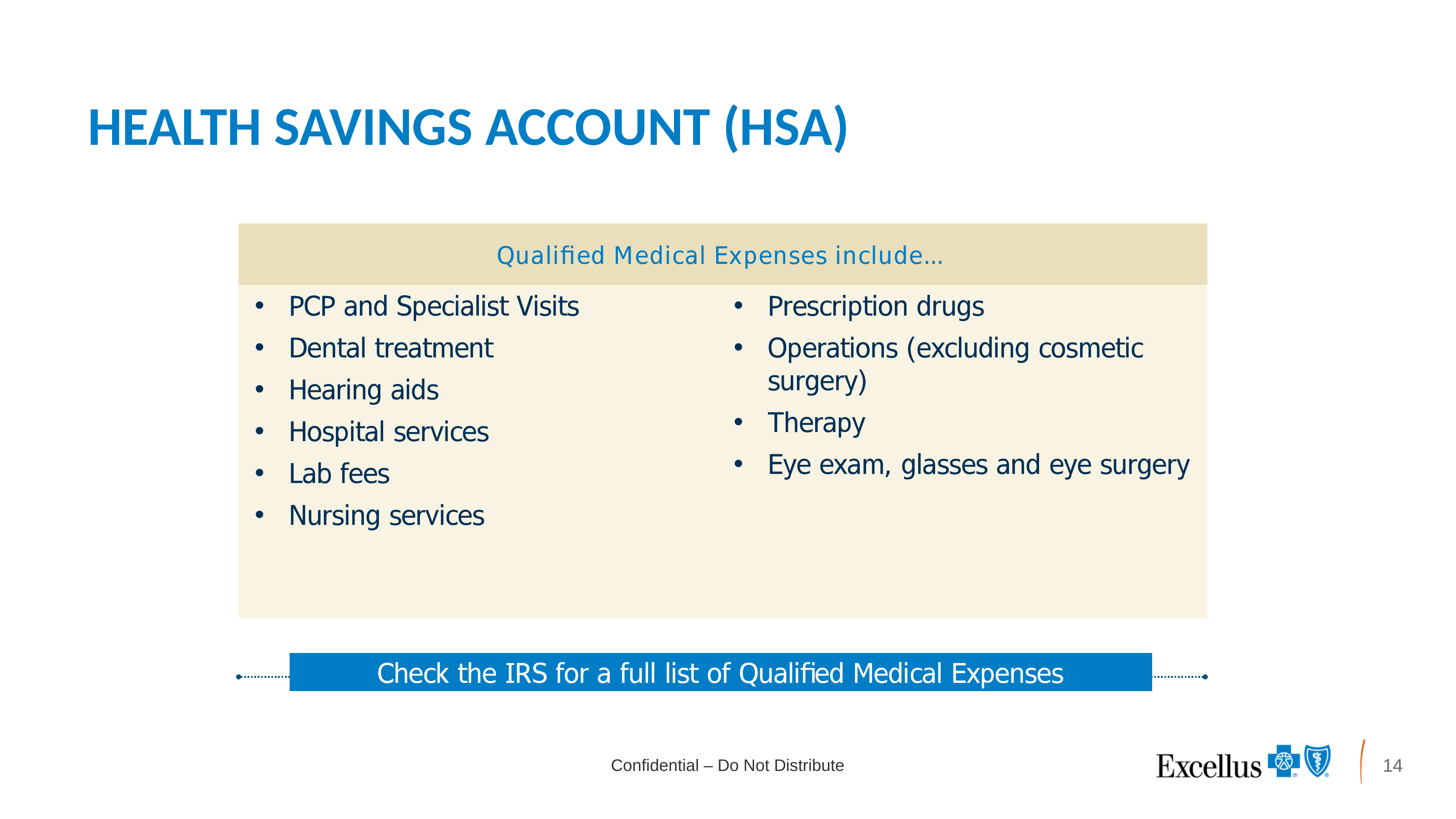

# Health Savings Account (HSA)
Qualified Medical Expenses include…
PCP and Specialist Visits
Dental treatment
Hearing aids
Hospital services
Lab fees
Nursing services

Prescription drugs
Operations (excluding cosmetic surgery)
Therapy
Eye exam, glasses and eye surgery
 Check the IRS for a full list of Qualified Medical Expenses
14